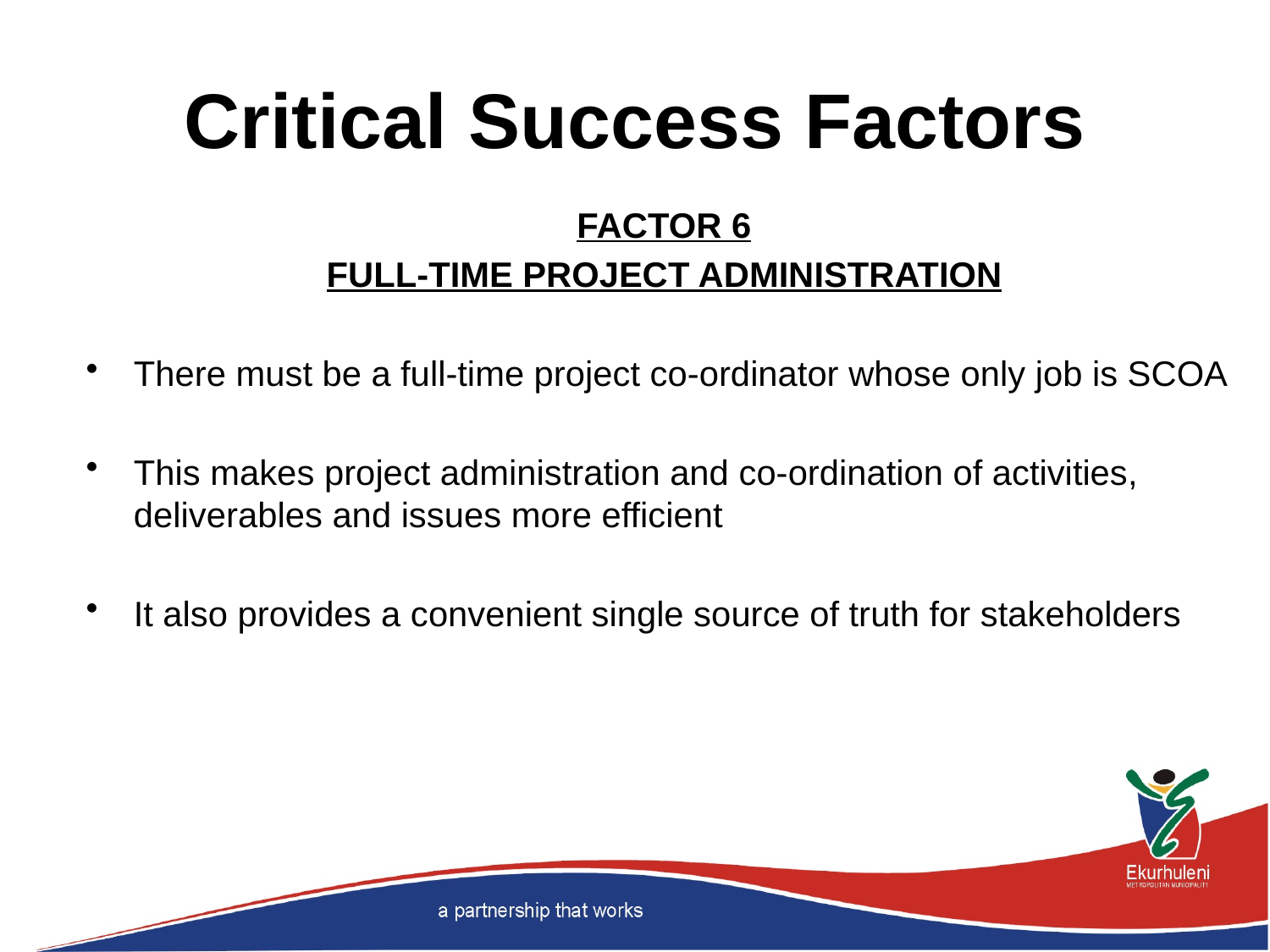

# Critical Success Factors
FACTOR 6
FULL-TIME PROJECT ADMINISTRATION

There must be a full-time project co-ordinator whose only job is SCOA

This makes project administration and co-ordination of activities, deliverables and issues more efficient

It also provides a convenient single source of truth for stakeholders